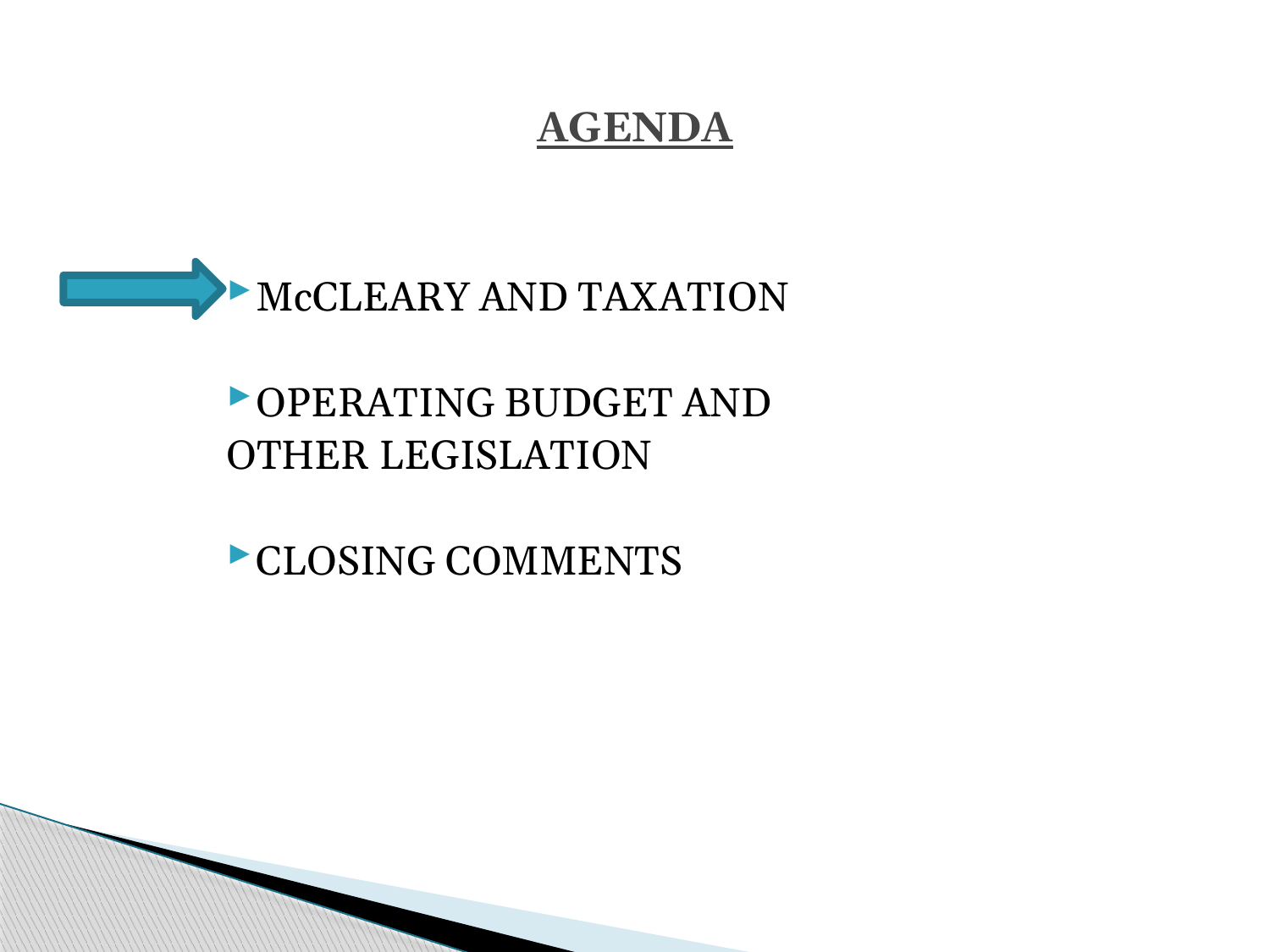

# AGENDA

McCLEARY AND TAXATION

OPERATING BUDGET AND
OTHER LEGISLATION

CLOSING COMMENTS